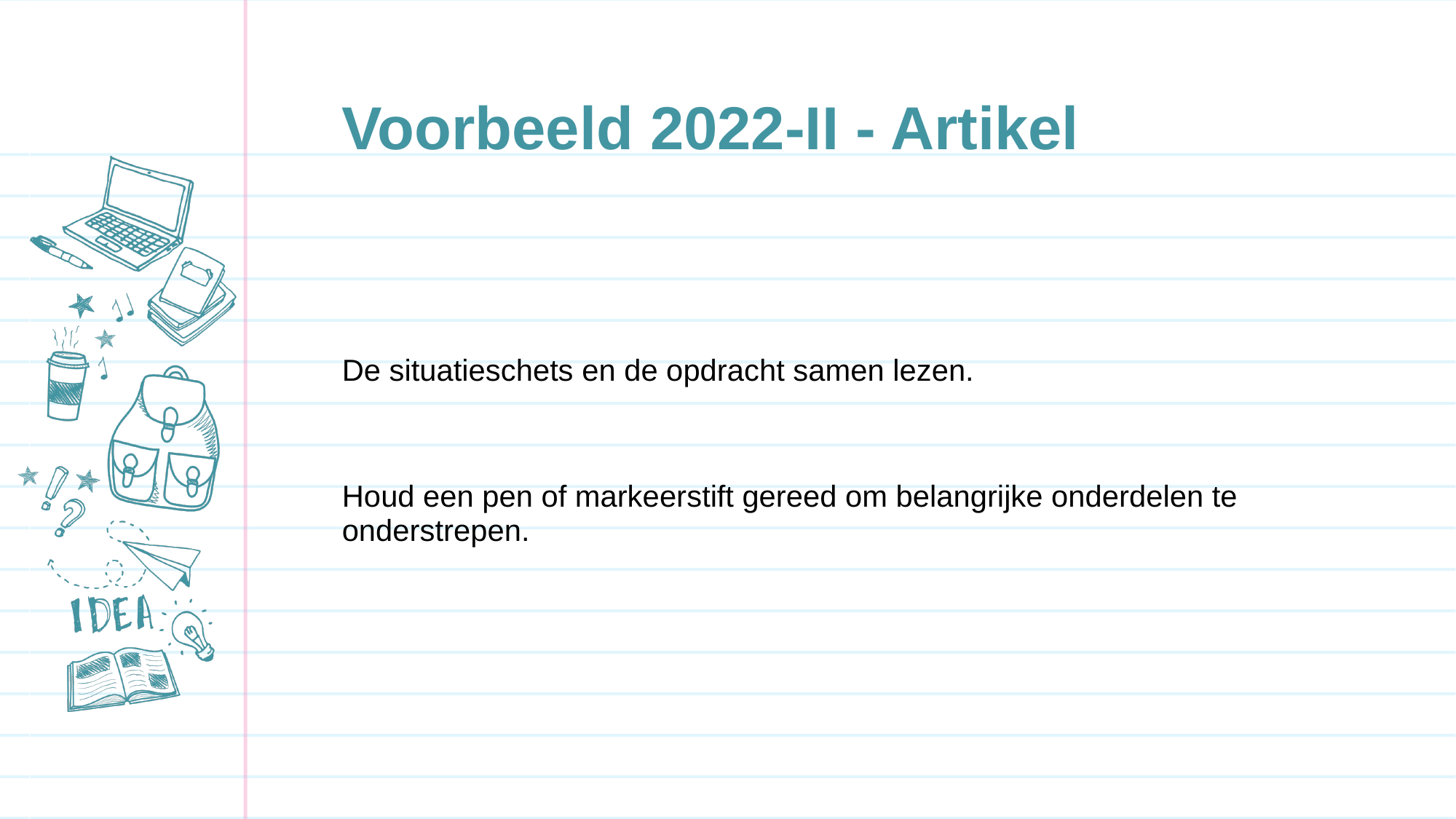

# Voorbeeld 2022-II - Artikel

De situatieschets en de opdracht samen lezen.

Houd een pen of markeerstift gereed om belangrijke onderdelen te onderstrepen.